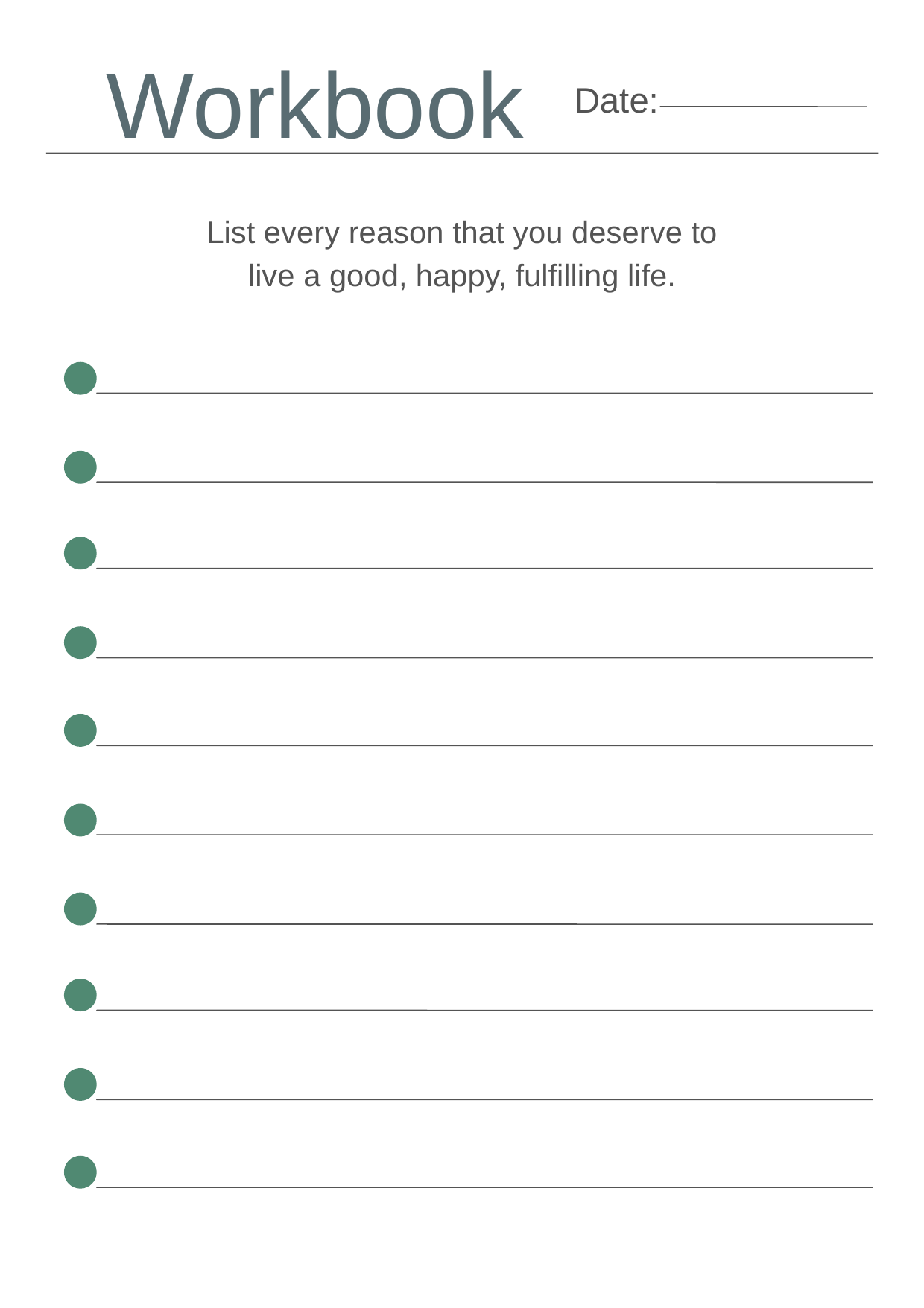

Workbook
Date:

List every reason that you deserve to live a good, happy, fulfilling life.